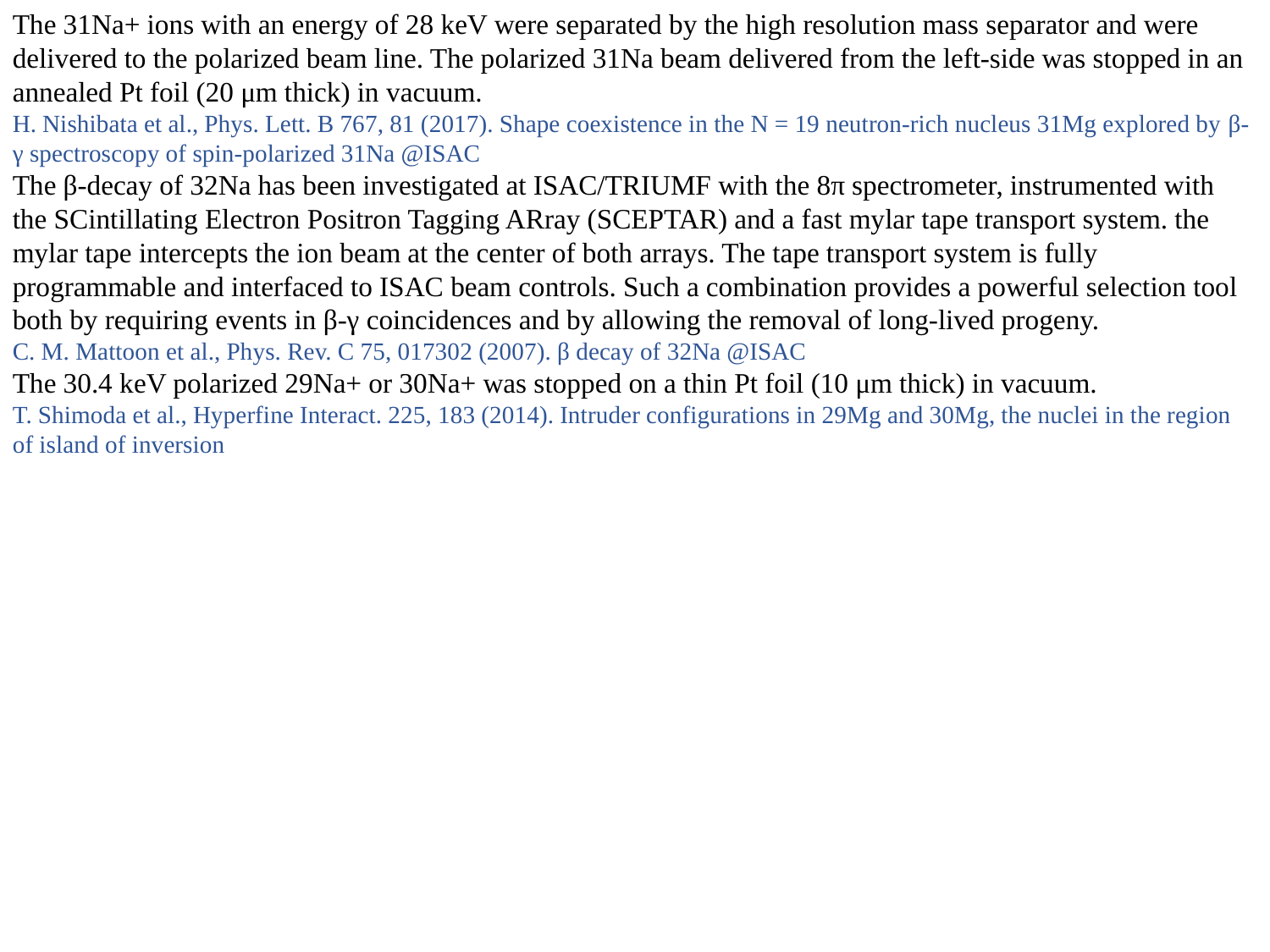

The 31Na+ ions with an energy of 28 keV were separated by the high resolution mass separator and were delivered to the polarized beam line. The polarized 31Na beam delivered from the left-side was stopped in an annealed Pt foil (20 μm thick) in vacuum.
H. Nishibata et al., Phys. Lett. B 767, 81 (2017). Shape coexistence in the N = 19 neutron-rich nucleus 31Mg explored by β-γ spectroscopy of spin-polarized 31Na @ISAC
The β-decay of 32Na has been investigated at ISAC/TRIUMF with the 8π spectrometer, instrumented with the SCintillating Electron Positron Tagging ARray (SCEPTAR) and a fast mylar tape transport system. the mylar tape intercepts the ion beam at the center of both arrays. The tape transport system is fully programmable and interfaced to ISAC beam controls. Such a combination provides a powerful selection tool both by requiring events in β-γ coincidences and by allowing the removal of long-lived progeny.
C. M. Mattoon et al., Phys. Rev. C 75, 017302 (2007). β decay of 32Na @ISAC
The 30.4 keV polarized 29Na+ or 30Na+ was stopped on a thin Pt foil (10 μm thick) in vacuum.
T. Shimoda et al., Hyperfine Interact. 225, 183 (2014). Intruder configurations in 29Mg and 30Mg, the nuclei in the region of island of inversion